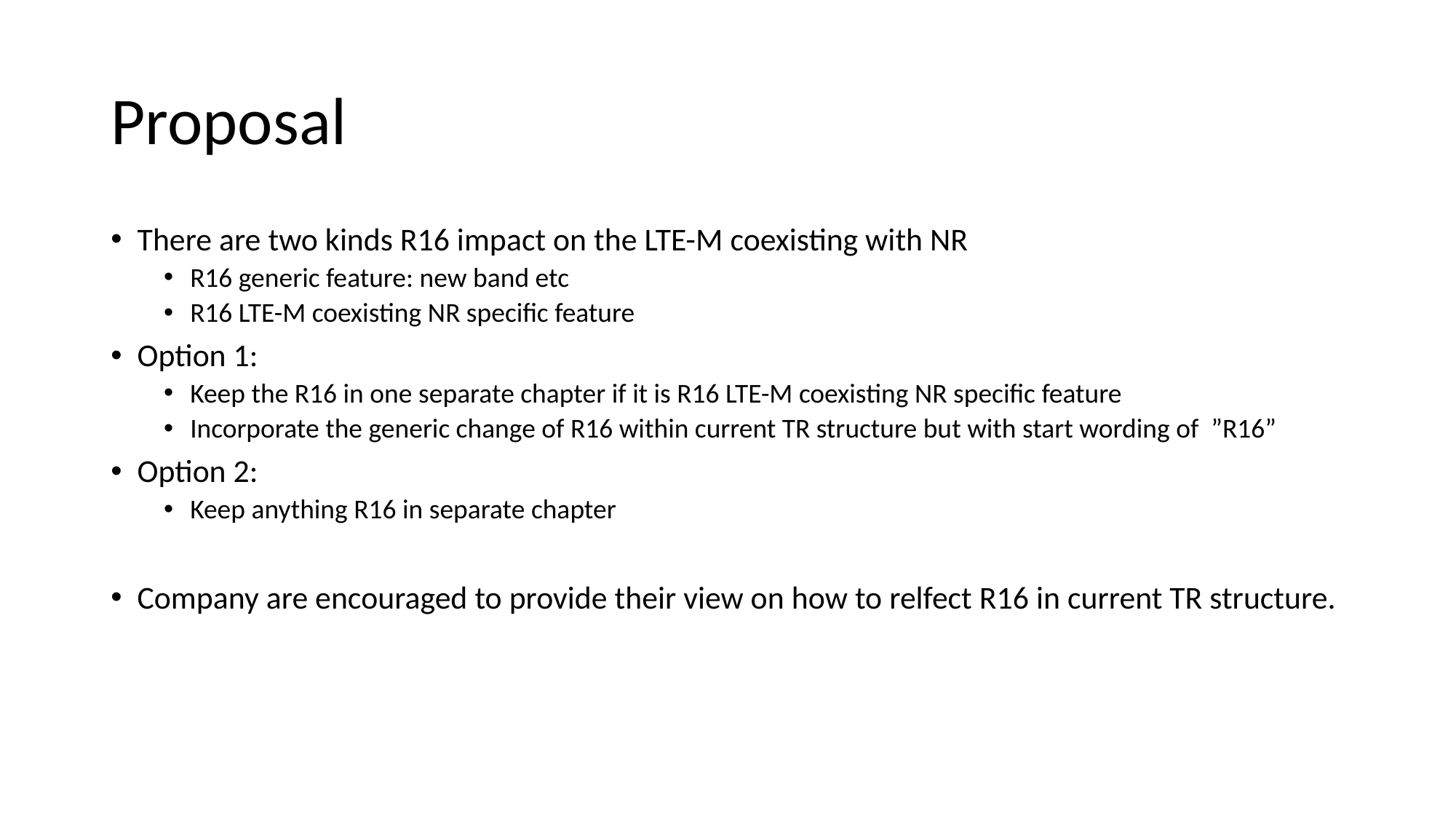

# Proposal
There are two kinds R16 impact on the LTE-M coexisting with NR
R16 generic feature: new band etc
R16 LTE-M coexisting NR specific feature
Option 1:
Keep the R16 in one separate chapter if it is R16 LTE-M coexisting NR specific feature
Incorporate the generic change of R16 within current TR structure but with start wording of  ”R16”
Option 2:
Keep anything R16 in separate chapter

Company are encouraged to provide their view on how to relfect R16 in current TR structure.